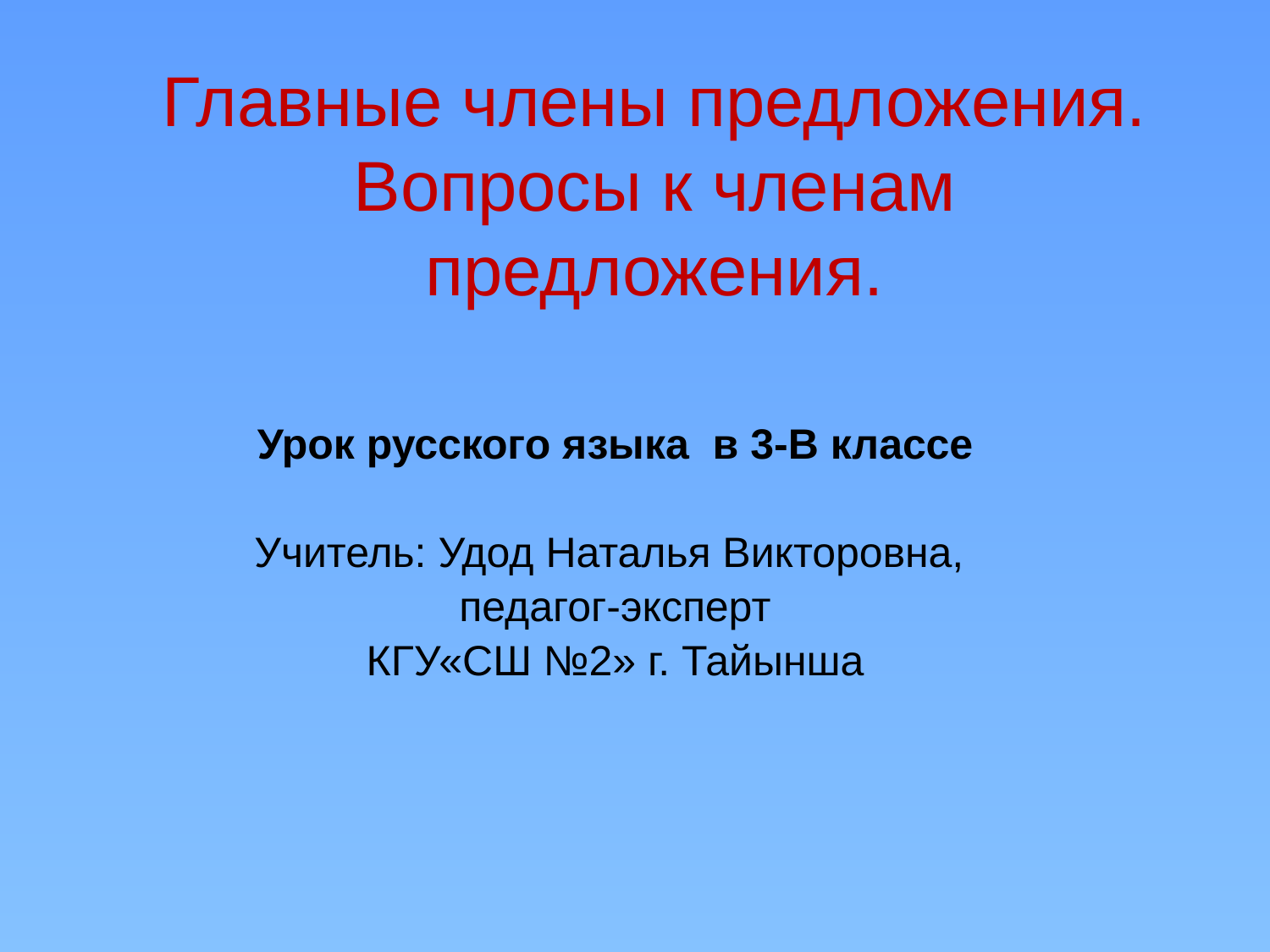

# Главные члены предложения. Вопросы к членам предложения.
Урок русского языка  в 3-В классе

Учитель: Удод Наталья Викторовна,
педагог-эксперт
КГУ«СШ №2» г. Тайынша